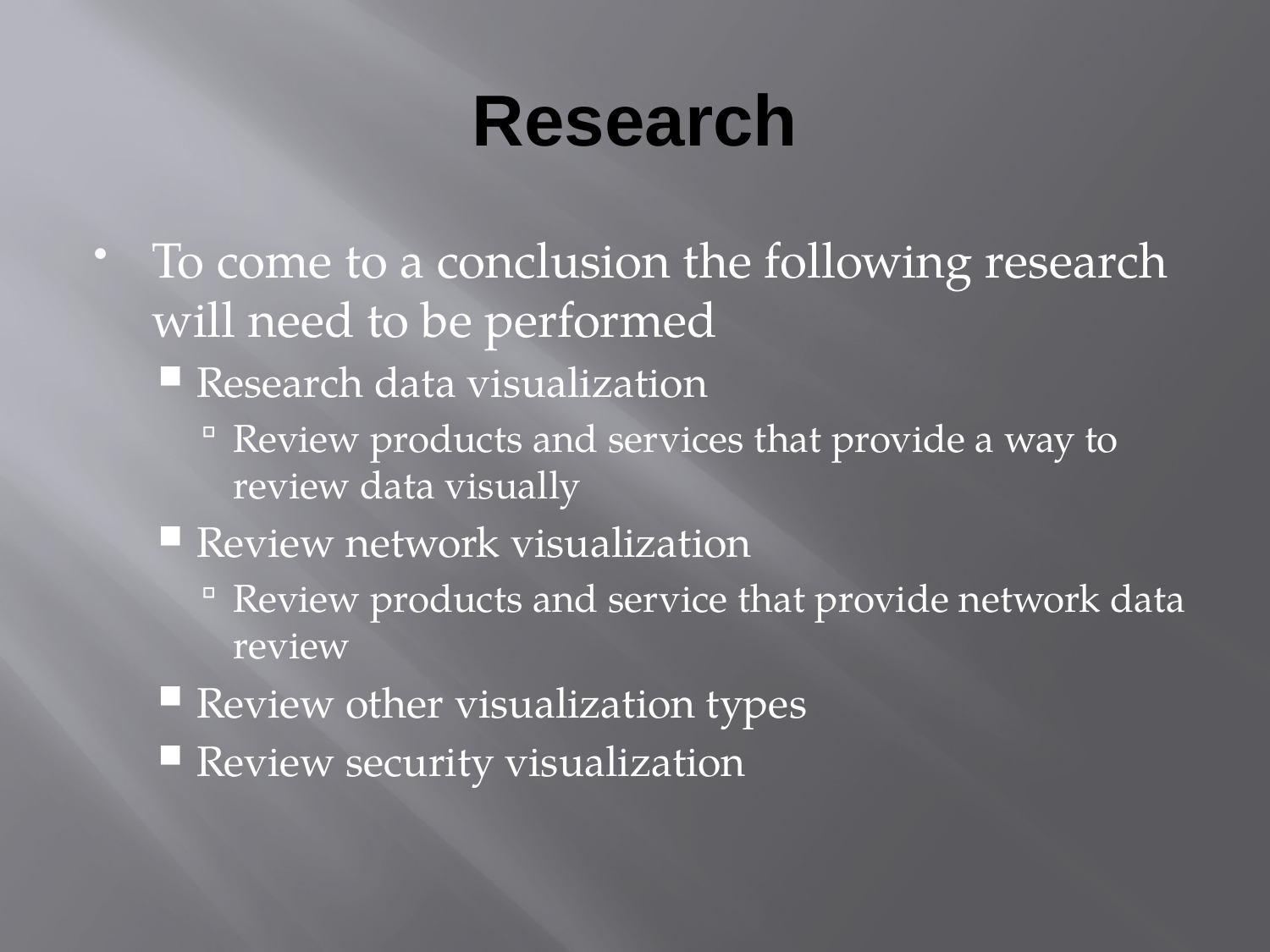

# Research
To come to a conclusion the following research will need to be performed
Research data visualization
Review products and services that provide a way to review data visually
Review network visualization
Review products and service that provide network data review
Review other visualization types
Review security visualization